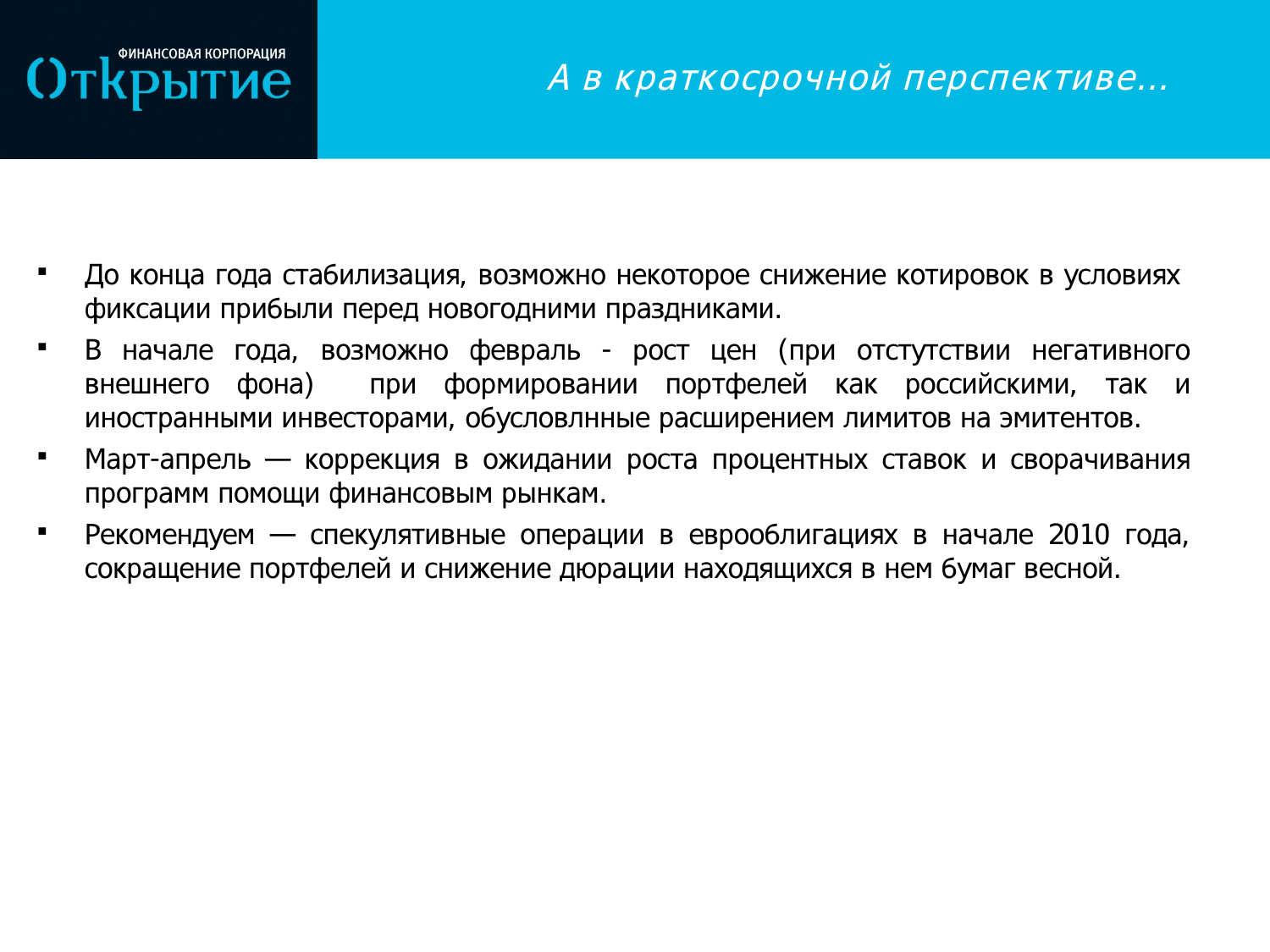

А в краткосрочной перспективе...
До конца года стабилизация, возможно некоторое снижение котировок в условиях  фиксации прибыли перед новогодними праздниками.
В начале года, возможно февраль - рост цен (при отстутствии негативного внешнего фона)  при формировании портфелей как российскими, так и иностранными инвесторами, обусловлнные расширением лимитов на эмитентов.
Март-апрель — коррекция в ожидании роста процентных ставок и сворачивания программ помощи финансовым рынкам.
Рекомендуем — спекулятивные операции в еврооблигациях в начале 2010 года, сокращение портфелей и снижение дюрации находящихся в нем бумаг весной.